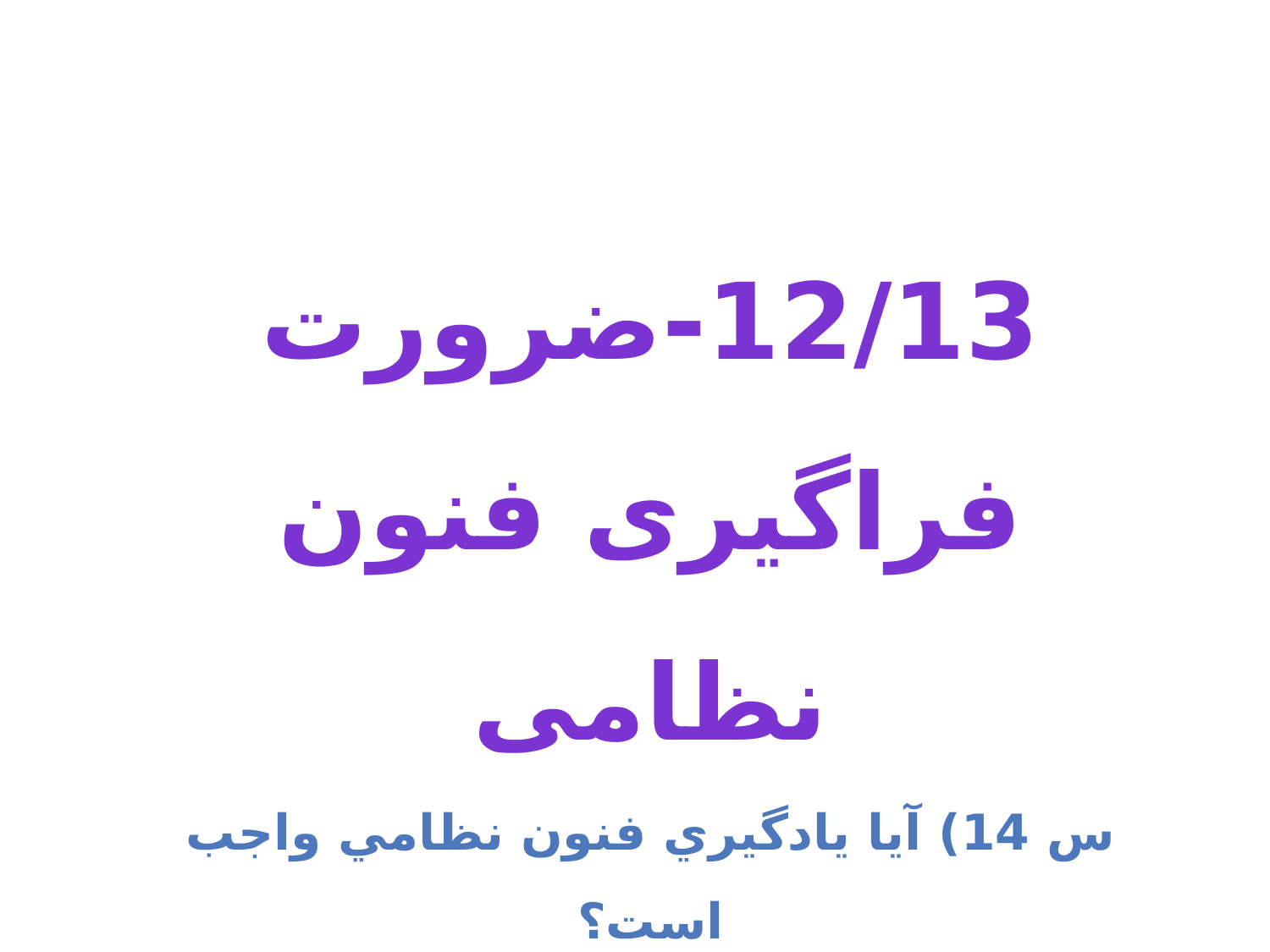

12/13-ضرورت فراگیری فنون نظامی
س 14) آيا يادگيري فنون نظامي واجب است؟
ج)بر همه واجب كفايي است و با اقدام عدد كافي، از ديگران ساقط مي‌شود.